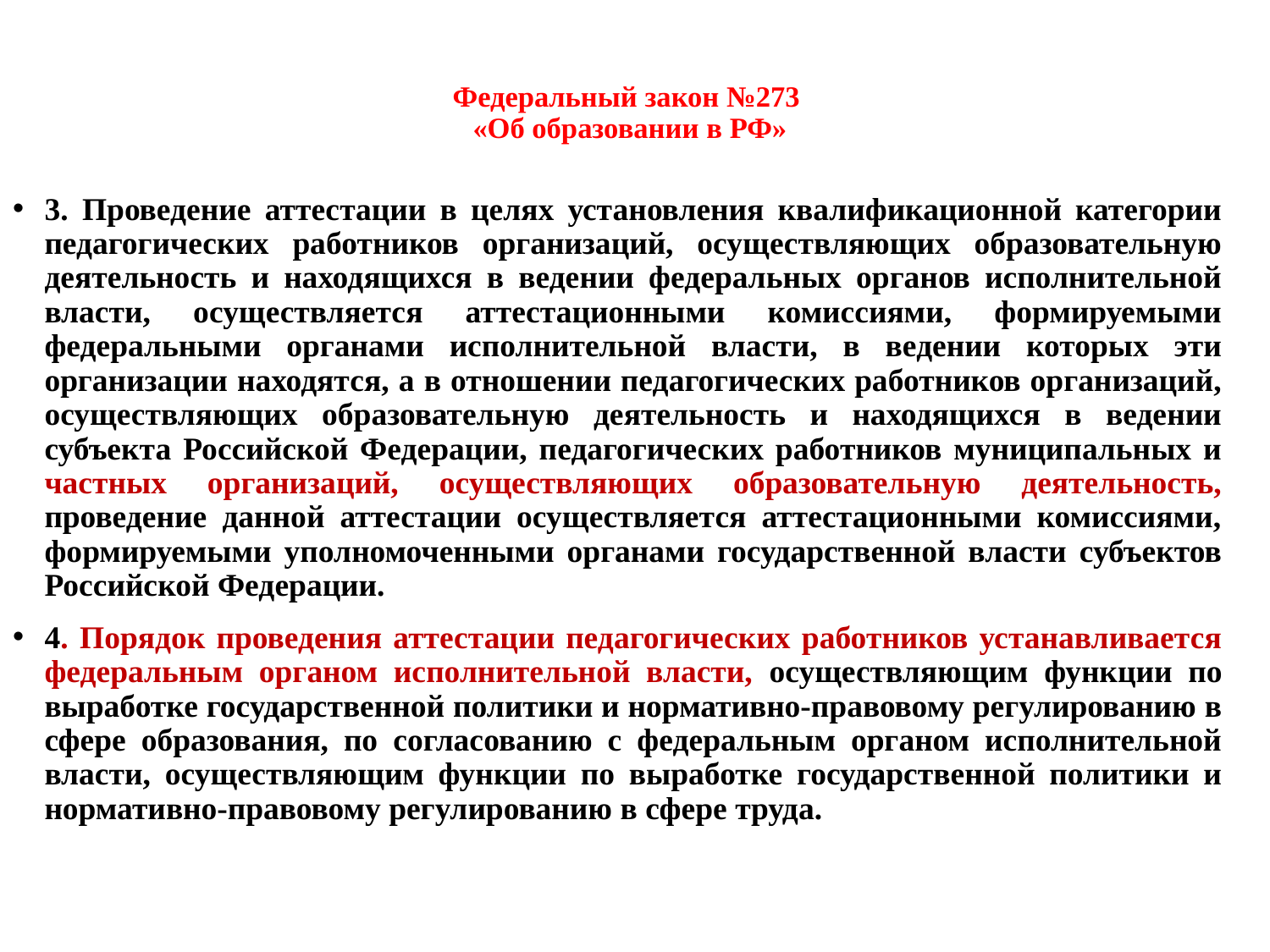

# Федеральный закон №273 «Об образовании в РФ»
3. Проведение аттестации в целях установления квалификационной категории педагогических работников организаций, осуществляющих образовательную деятельность и находящихся в ведении федеральных органов исполнительной власти, осуществляется аттестационными комиссиями, формируемыми федеральными органами исполнительной власти, в ведении которых эти организации находятся, а в отношении педагогических работников организаций, осуществляющих образовательную деятельность и находящихся в ведении субъекта Российской Федерации, педагогических работников муниципальных и частных организаций, осуществляющих образовательную деятельность, проведение данной аттестации осуществляется аттестационными комиссиями, формируемыми уполномоченными органами государственной власти субъектов Российской Федерации.
4. Порядок проведения аттестации педагогических работников устанавливается федеральным органом исполнительной власти, осуществляющим функции по выработке государственной политики и нормативно-правовому регулированию в сфере образования, по согласованию с федеральным органом исполнительной власти, осуществляющим функции по выработке государственной политики и нормативно-правовому регулированию в сфере труда.